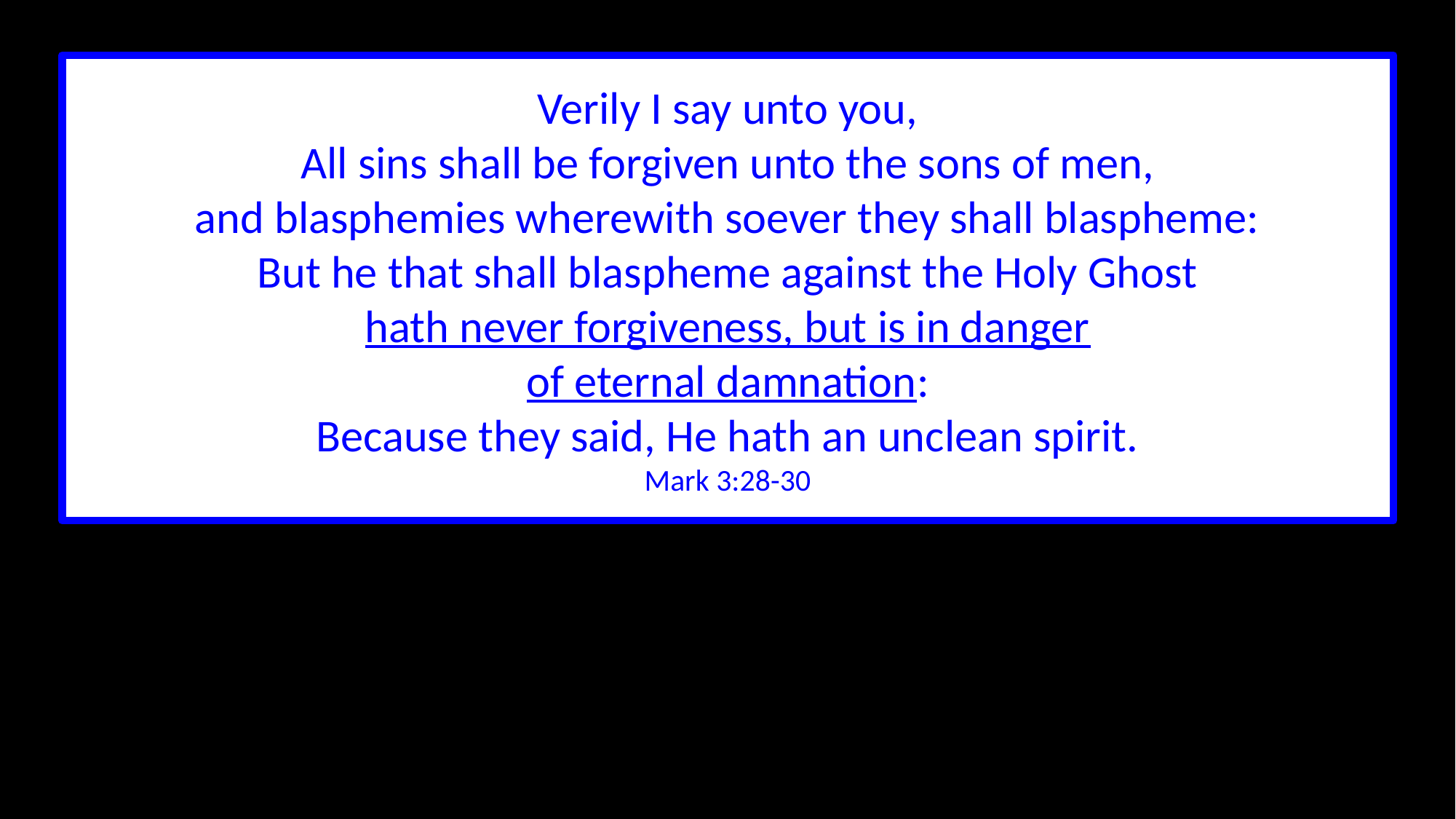

Verily I say unto you,
All sins shall be forgiven unto the sons of men,
and blasphemies wherewith soever they shall blaspheme:
But he that shall blaspheme against the Holy Ghost
hath never forgiveness, but is in danger
of eternal damnation:
Because they said, He hath an unclean spirit.
Mark 3:28-30